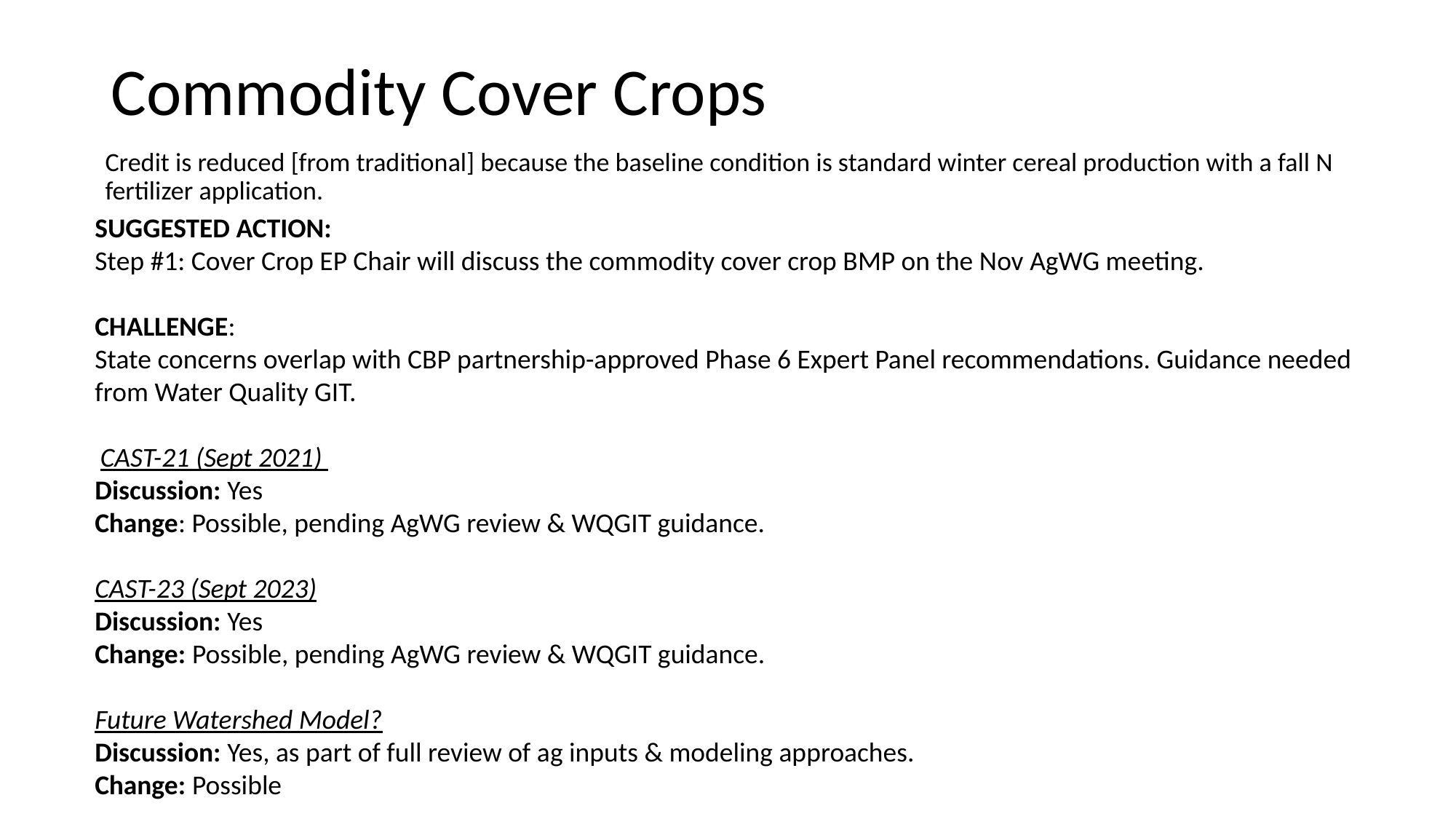

# Commodity Cover Crops
Credit is reduced [from traditional] because the baseline condition is standard winter cereal production with a fall N fertilizer application.
SUGGESTED ACTION:
Step #1: Cover Crop EP Chair will discuss the commodity cover crop BMP on the Nov AgWG meeting.

CHALLENGE:
State concerns overlap with CBP partnership-approved Phase 6 Expert Panel recommendations. Guidance needed from Water Quality GIT.

 CAST-21 (Sept 2021)
Discussion: Yes
Change: Possible, pending AgWG review & WQGIT guidance.

CAST-23 (Sept 2023)
Discussion: Yes
Change: Possible, pending AgWG review & WQGIT guidance.

Future Watershed Model?
Discussion: Yes, as part of full review of ag inputs & modeling approaches.
Change: Possible